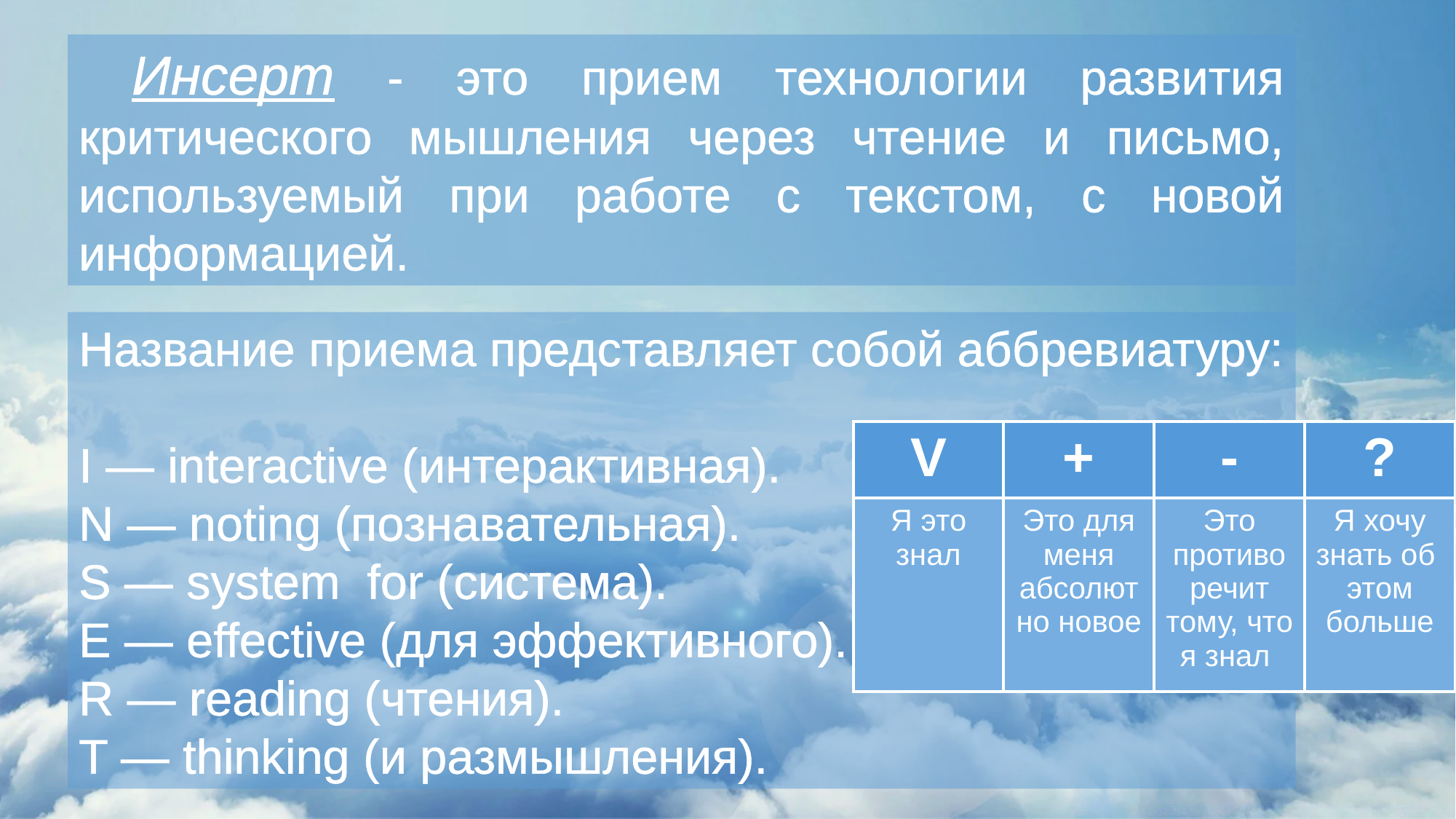

Инсерт - это прием технологии развития критического мышления через чтение и письмо, используемый при работе с текстом, с новой информацией.
Название приема представляет собой аббревиатуру:

I — interactive (интерактивная).
N — noting (познавательная).
S — system  for (система).
E — effective (для эффективного).
R — reading (чтения).
T — thinking (и размышления).
| V | + | - | ? |
| --- | --- | --- | --- |
| Я это знал | Это для меня абсолютно новое | Это противоречит тому, что я знал | Я хочу знать об этом больше |